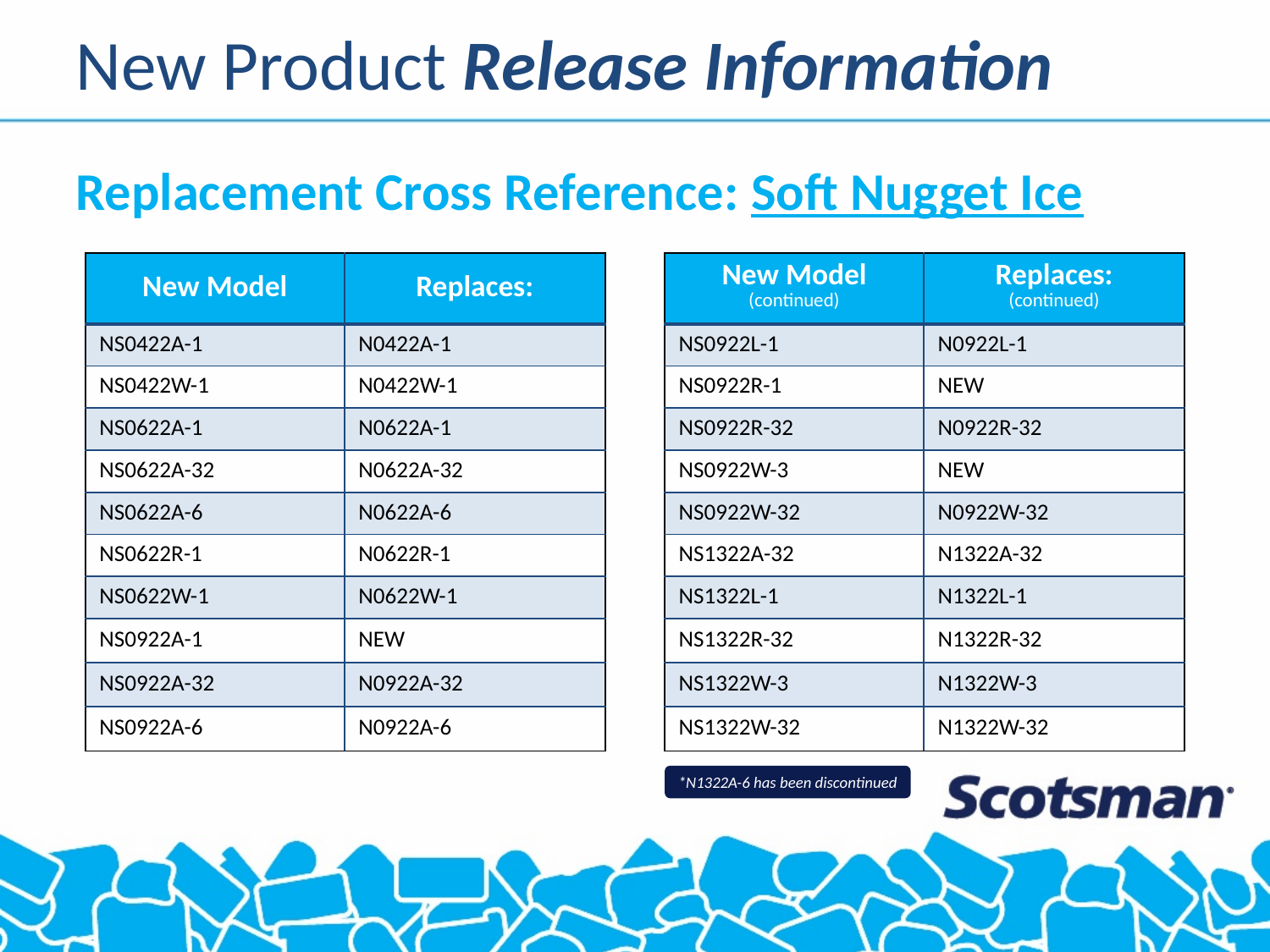

New Product Release Information

Replacement Cross Reference: Soft Nugget Ice
| New Model | Replaces: |
| --- | --- |
| NS0422A-1 | N0422A-1 |
| NS0422W-1 | N0422W-1 |
| NS0622A-1 | N0622A-1 |
| NS0622A-32 | N0622A-32 |
| NS0622A-6 | N0622A-6 |
| NS0622R-1 | N0622R-1 |
| NS0622W-1 | N0622W-1 |
| NS0922A-1 | NEW |
| NS0922A-32 | N0922A-32 |
| NS0922A-6 | N0922A-6 |
| New Model (continued) | Replaces: (continued) |
| --- | --- |
| NS0922L-1 | N0922L-1 |
| NS0922R-1 | NEW |
| NS0922R-32 | N0922R-32 |
| NS0922W-3 | NEW |
| NS0922W-32 | N0922W-32 |
| NS1322A-32 | N1322A-32 |
| NS1322L-1 | N1322L-1 |
| NS1322R-32 | N1322R-32 |
| NS1322W-3 | N1322W-3 |
| NS1322W-32 | N1322W-32 |

*N1322A-6 has been discontinued